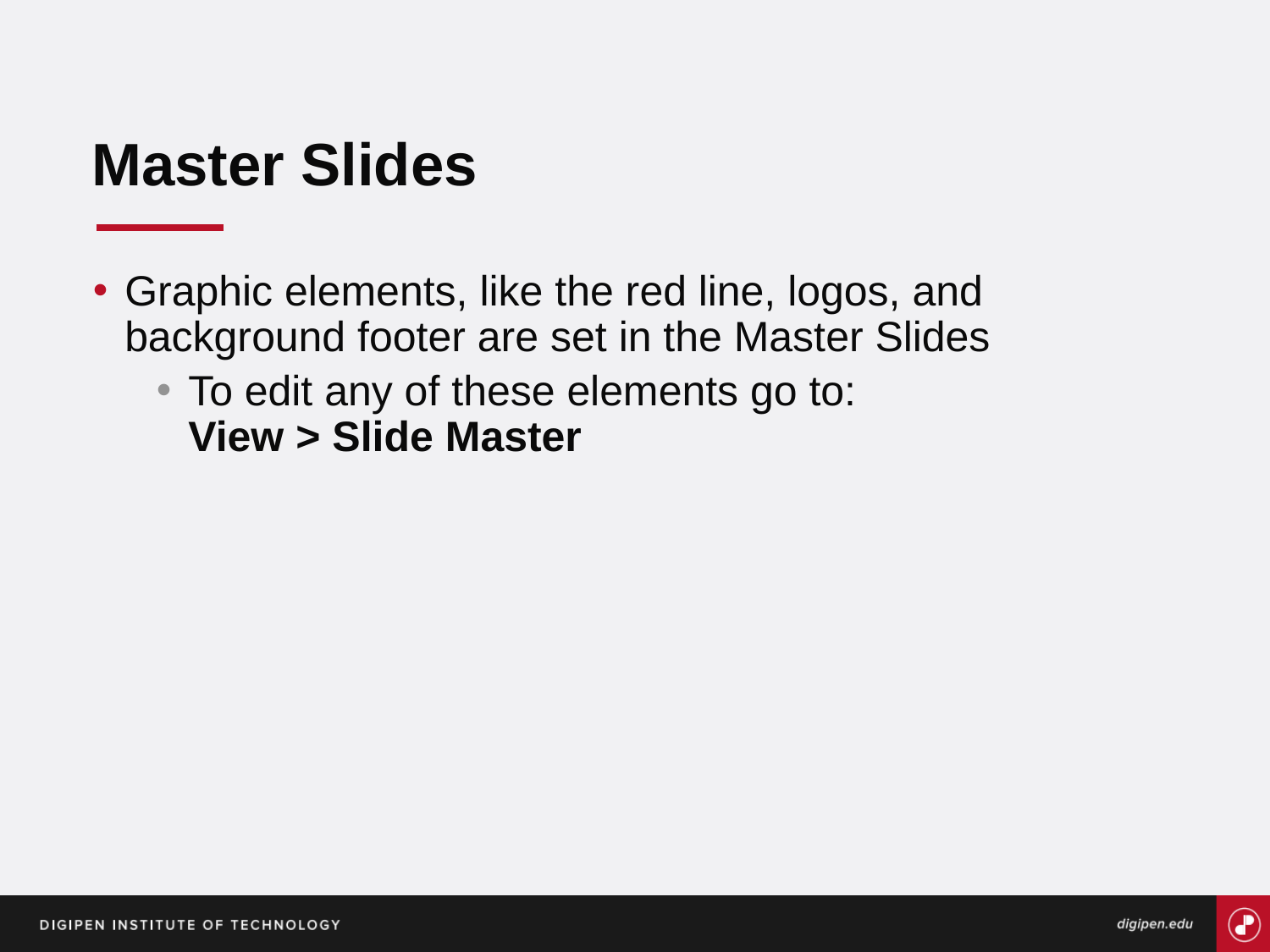

# Master Slides
Graphic elements, like the red line, logos, and background footer are set in the Master Slides
To edit any of these elements go to:
View > Slide Master